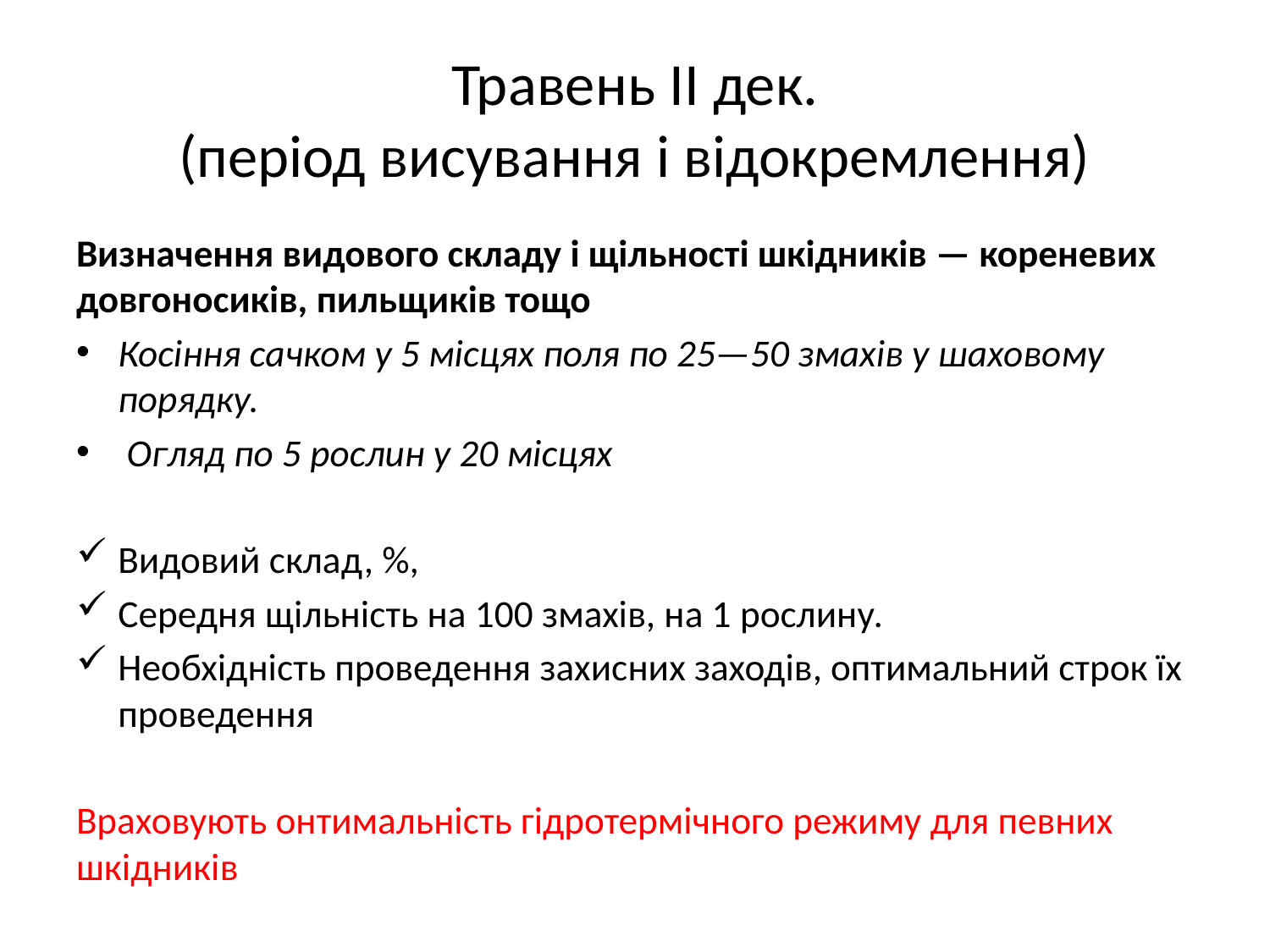

# Травень II дек. (період висування і відокремлення)
Визначення видового складу і щільності шкідників — кореневих довгоносиків, пильщиків тощо
Косіння сачком у 5 місцях поля по 25—50 змахів у шаховому порядку.
 Огляд по 5 рослин у 20 місцях

Видовий склад, %,
Середня щільність на 100 змахів, на 1 рослину.
Необхідність проведення захисних заходів, оптимальний строк їх проведення

Враховують онтимальність гідротермічного режиму для певних шкідників